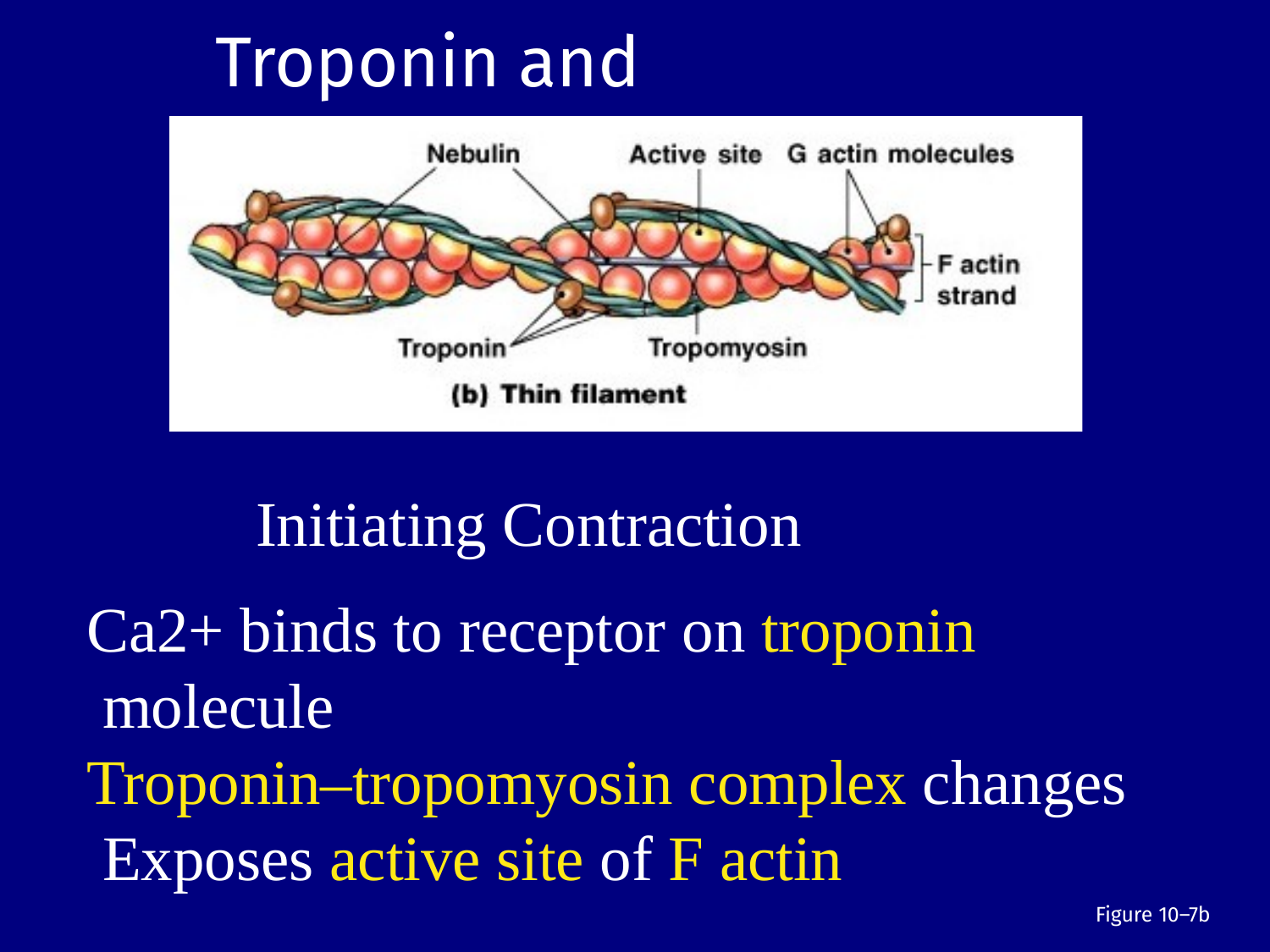

# Troponin and Tropomyosin

Initiating Contraction
Ca2+ binds to receptor on troponin  molecule
Troponin–tropomyosin complex changes  Exposes active site of F actin
Figure 10–7b